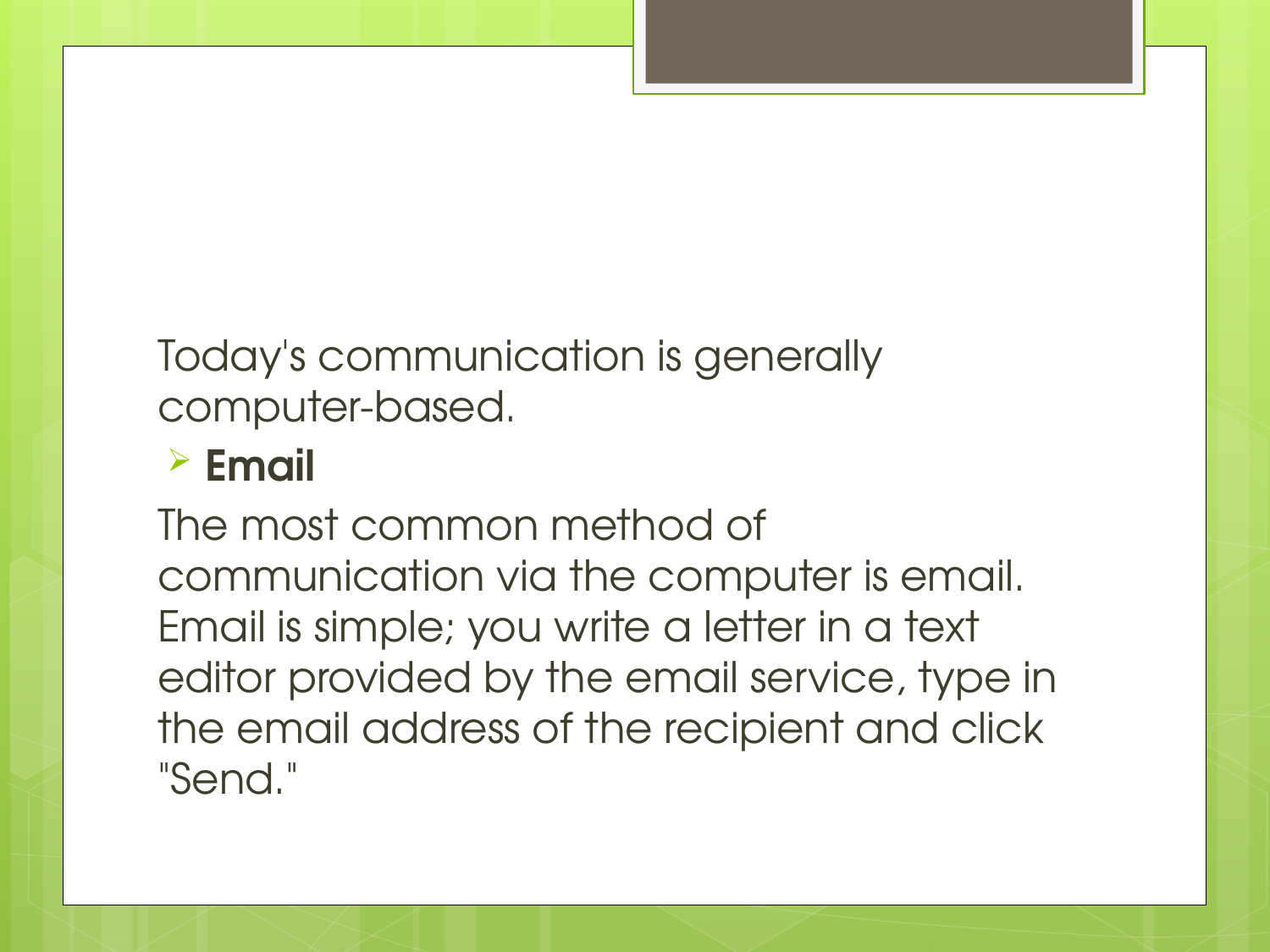

#
Today's communication is generally computer-based.
Email
The most common method of communication via the computer is email. Email is simple; you write a letter in a text editor provided by the email service, type in the email address of the recipient and click "Send."